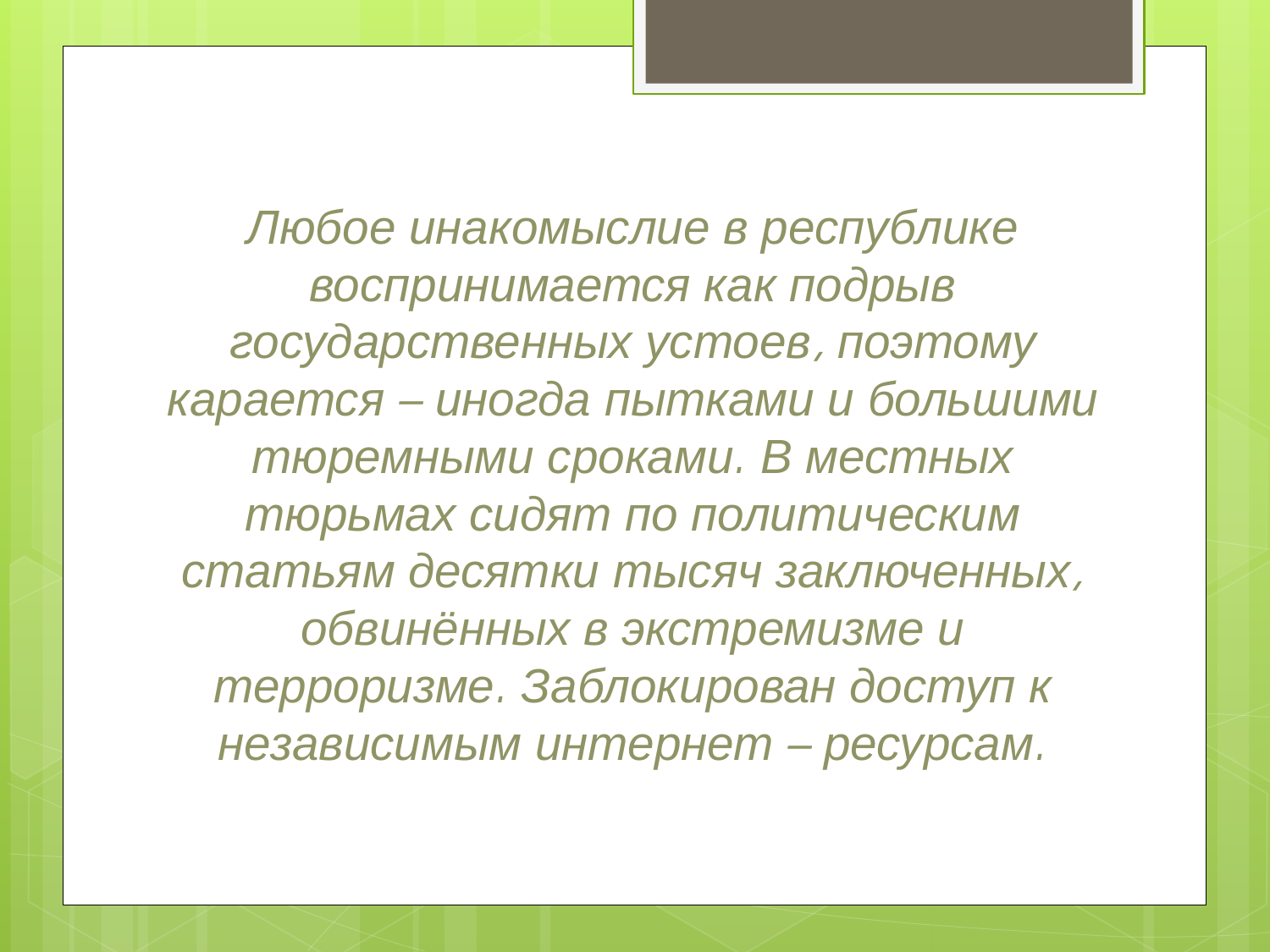

# Любое инакомыслие в республике воспринимается как подрыв государственных устоев, поэтому карается – иногда пытками и большими тюремными сроками. В местных тюрьмах сидят по политическим статьям десятки тысяч заключенных, обвинённых в экстремизме и терроризме. Заблокирован доступ к независимым интернет – ресурсам.